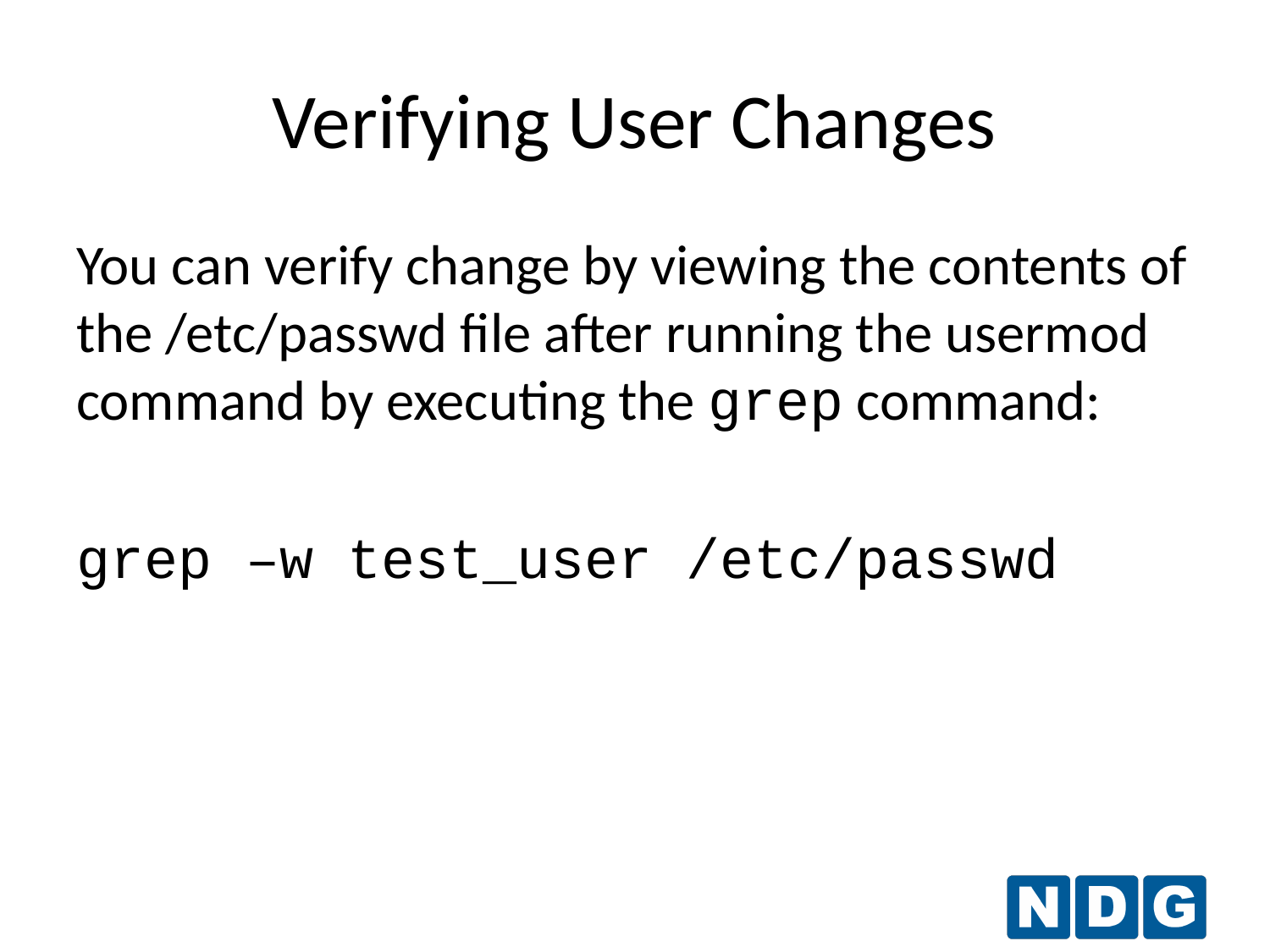

Verifying User Changes
You can verify change by viewing the contents of the /etc/passwd file after running the usermod command by executing the grep command:

grep –w test_user /etc/passwd